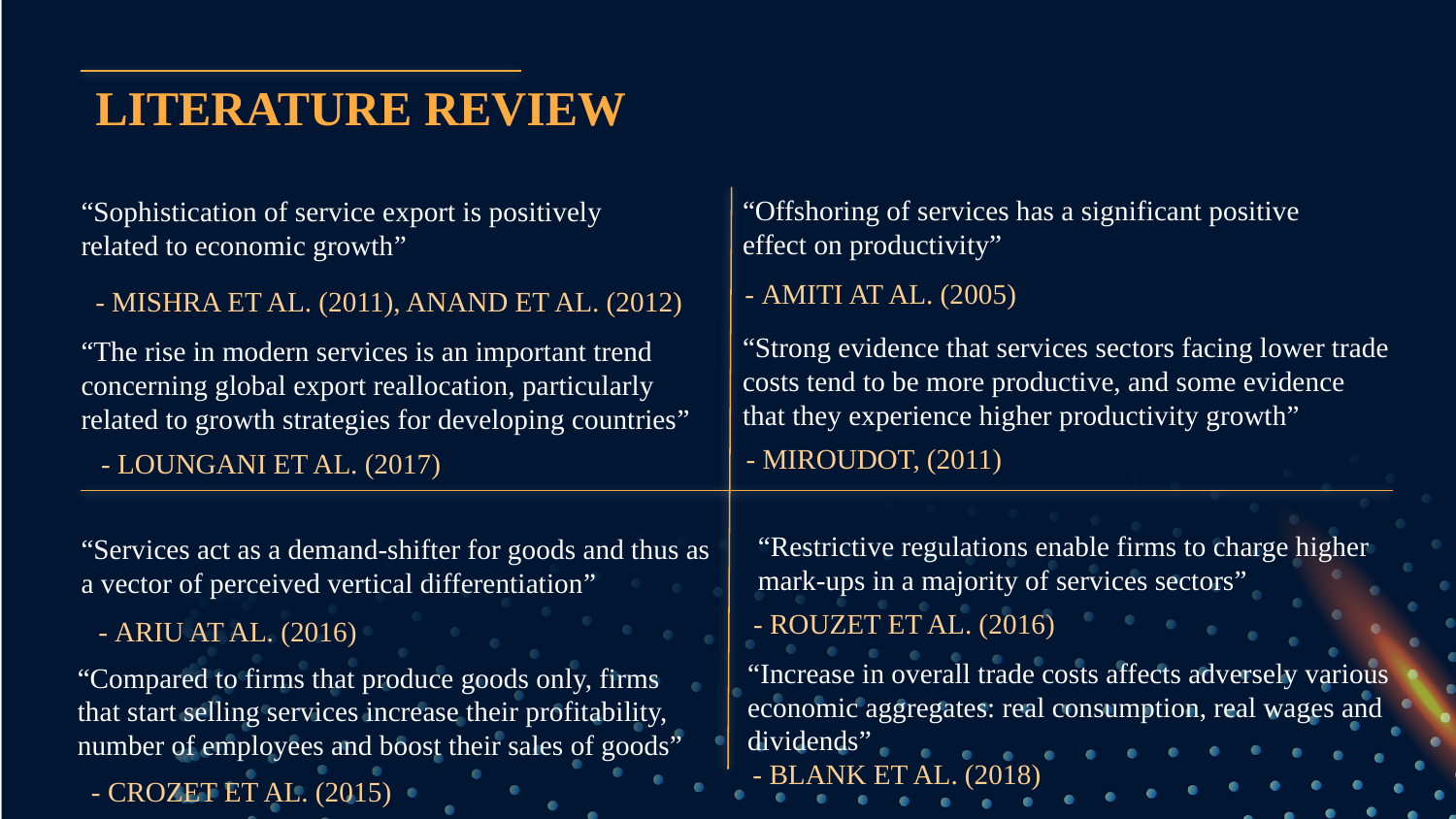

# LITERATURE REVIEW
“Offshoring of services has a significant positive effect on productivity”
“Sophistication of service export is positively related to economic growth”
- AMITI AT AL. (2005)
- MISHRA ET AL. (2011), ANAND ET AL. (2012)
“Strong evidence that services sectors facing lower trade costs tend to be more productive, and some evidence that they experience higher productivity growth”
“The rise in modern services is an important trend concerning global export reallocation, particularly related to growth strategies for developing countries”
- MIROUDOT, (2011)
- LOUNGANI ET AL. (2017)
“Restrictive regulations enable firms to charge higher mark-ups in a majority of services sectors”
“Services act as a demand-shifter for goods and thus as a vector of perceived vertical differentiation”
- ROUZET ET AL. (2016)
- ARIU AT AL. (2016)
“Increase in overall trade costs affects adversely various economic aggregates: real consumption, real wages and dividends”
“Compared to firms that produce goods only, firms that start selling services increase their profitability, number of employees and boost their sales of goods”
- BLANK ET AL. (2018)
- CROZET ET AL. (2015)